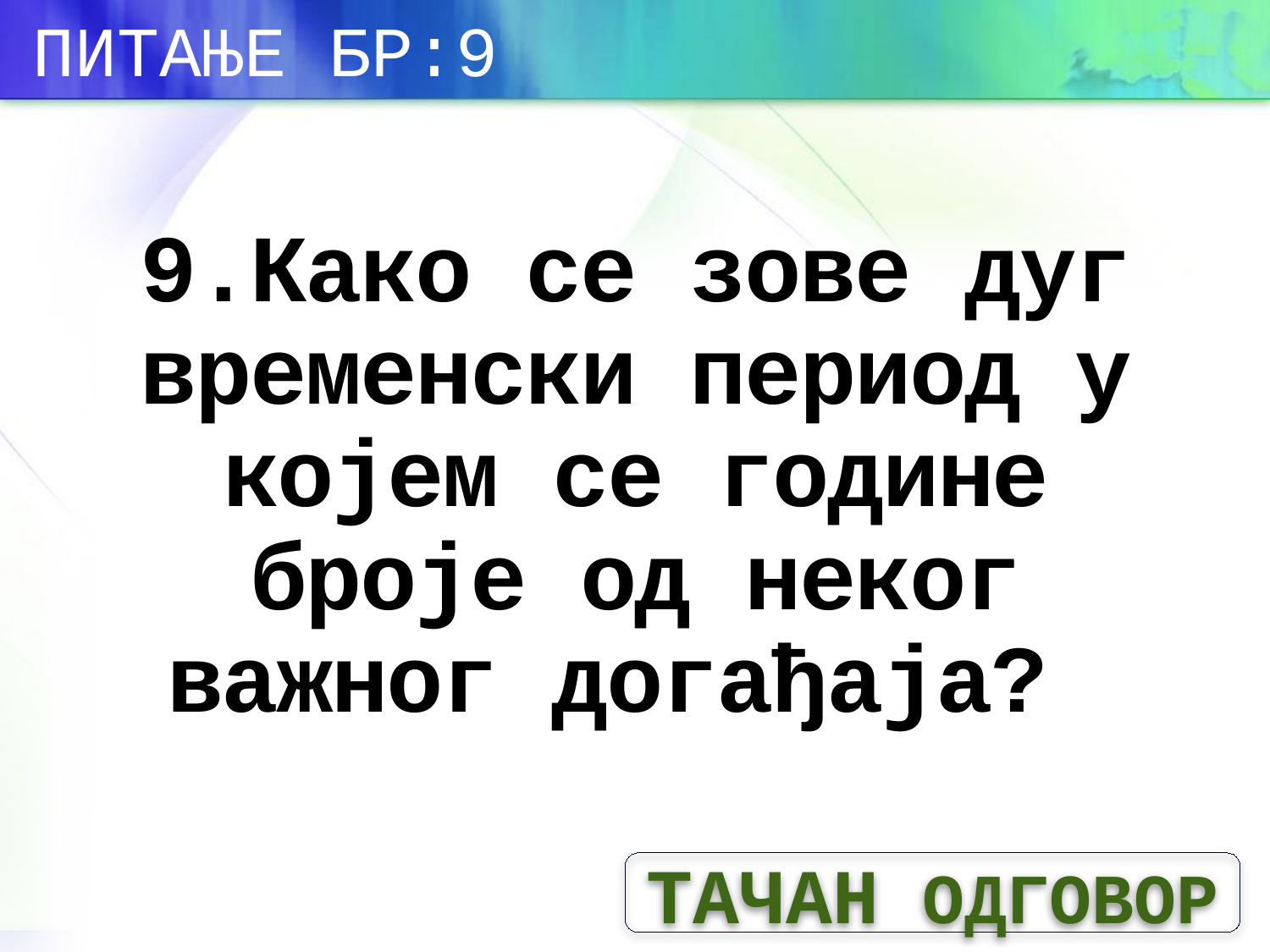

ПИТАЊЕ БР:9
# 9.Како се зове дуг временски период у којем се године броје од неког важног догађаја?
ТАЧАН ОДГОВОР